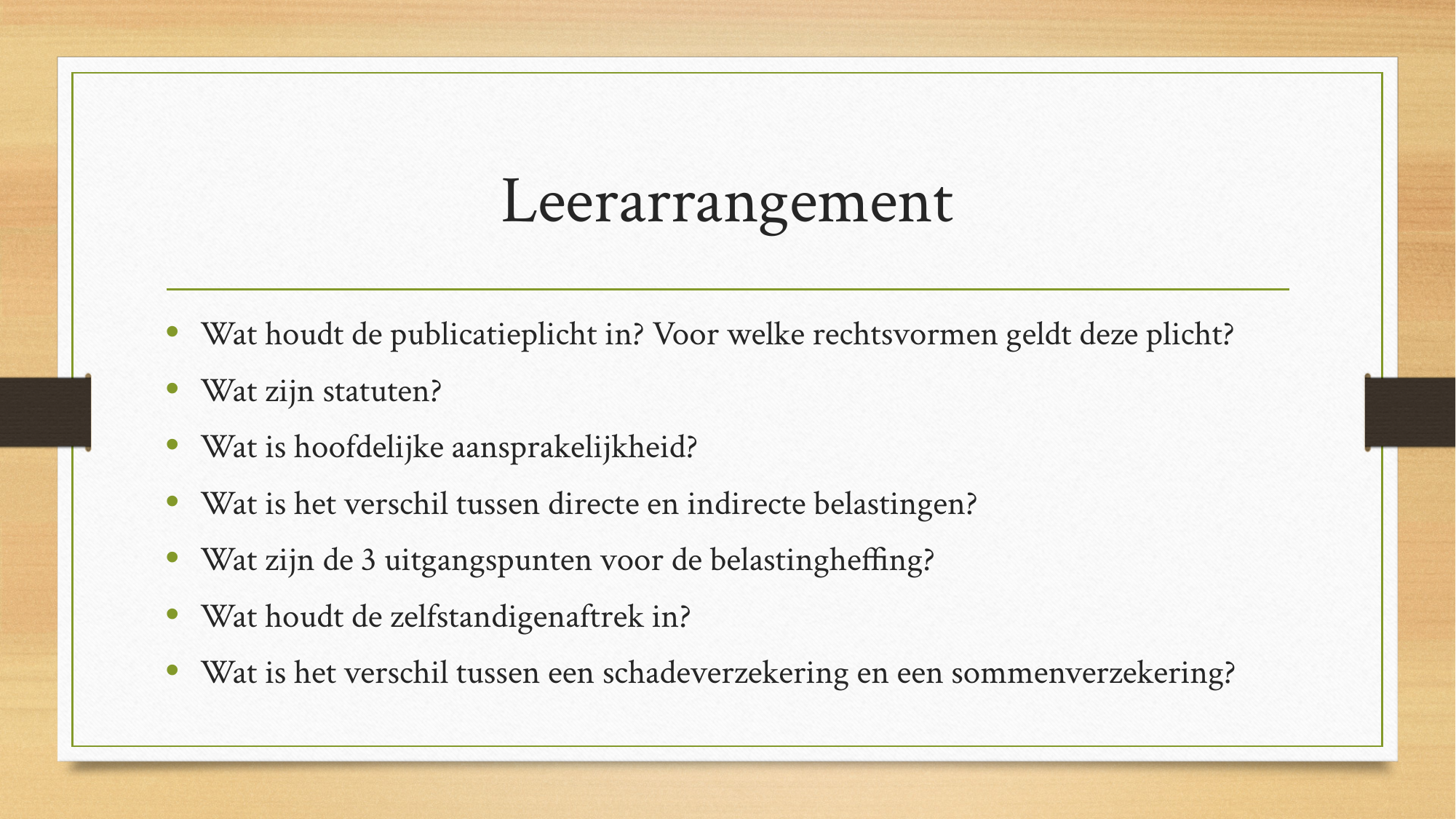

# Leerarrangement
Wat houdt de publicatieplicht in? Voor welke rechtsvormen geldt deze plicht?
Wat zijn statuten?
Wat is hoofdelijke aansprakelijkheid?
Wat is het verschil tussen directe en indirecte belastingen?
Wat zijn de 3 uitgangspunten voor de belastingheffing?
Wat houdt de zelfstandigenaftrek in?
Wat is het verschil tussen een schadeverzekering en een sommenverzekering?